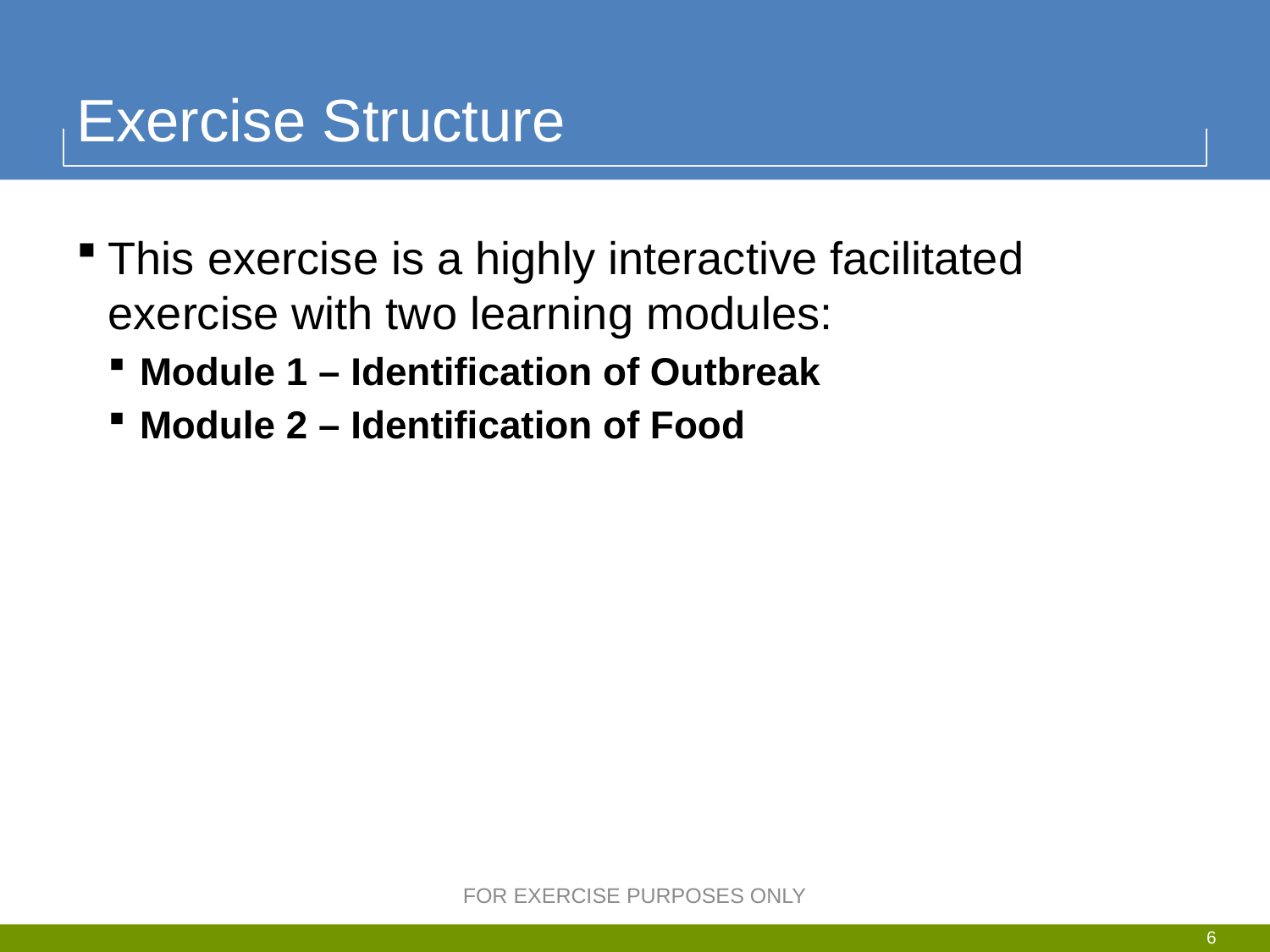

# Exercise Structure
This exercise is a highly interactive facilitated exercise with two learning modules:
Module 1 – Identification of Outbreak
Module 2 – Identification of Food
FOR EXERCISE PURPOSES ONLY